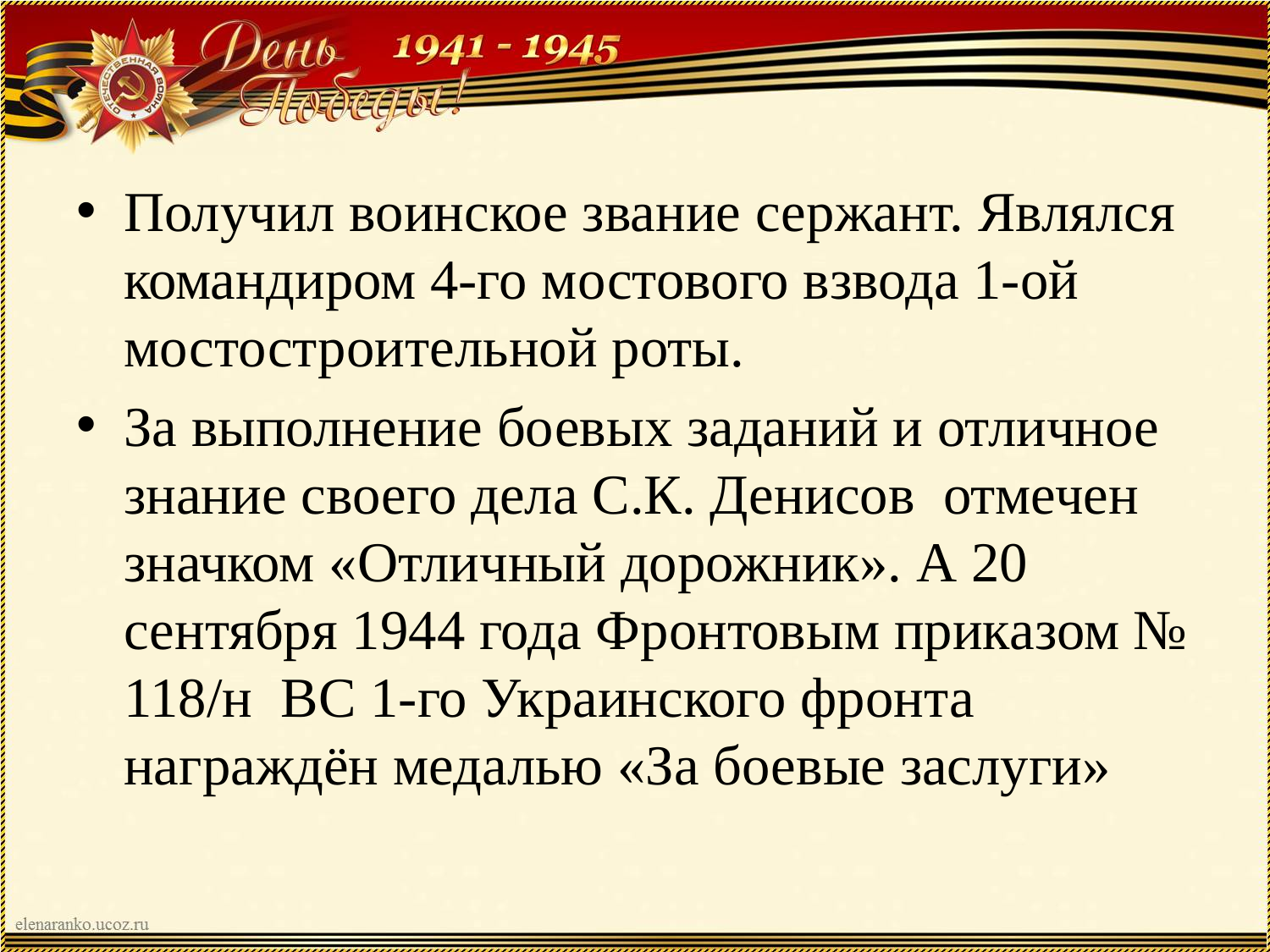

#
Получил воинское звание сержант. Являлся командиром 4-го мостового взвода 1-ой мостостроительной роты.
За выполнение боевых заданий и отличное знание своего дела С.К. Денисов  отмечен значком «Отличный дорожник». А 20 сентября 1944 года Фронтовым приказом № 118/н  ВС 1-го Украинского фронта награждён медалью «За боевые заслуги»